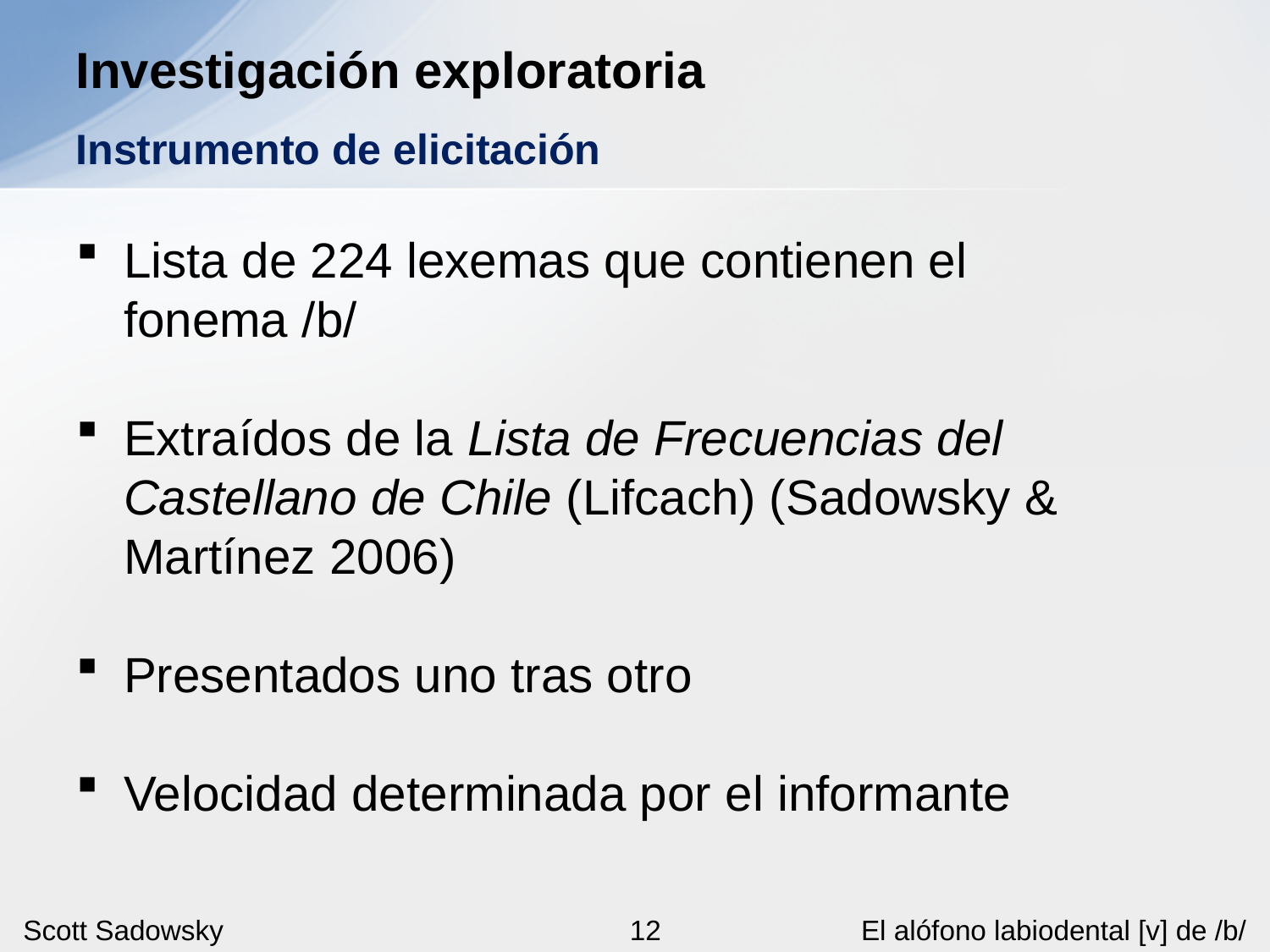

# Investigación exploratoria
Instrumento de elicitación
Lista de 224 lexemas que contienen el fonema /b/

Extraídos de la Lista de Frecuencias del Castellano de Chile (Lifcach) (Sadowsky & Martínez 2006)

Presentados uno tras otro

Velocidad determinada por el informante

Scott Sadowsky
12
El alófono labiodental [v] de /b/